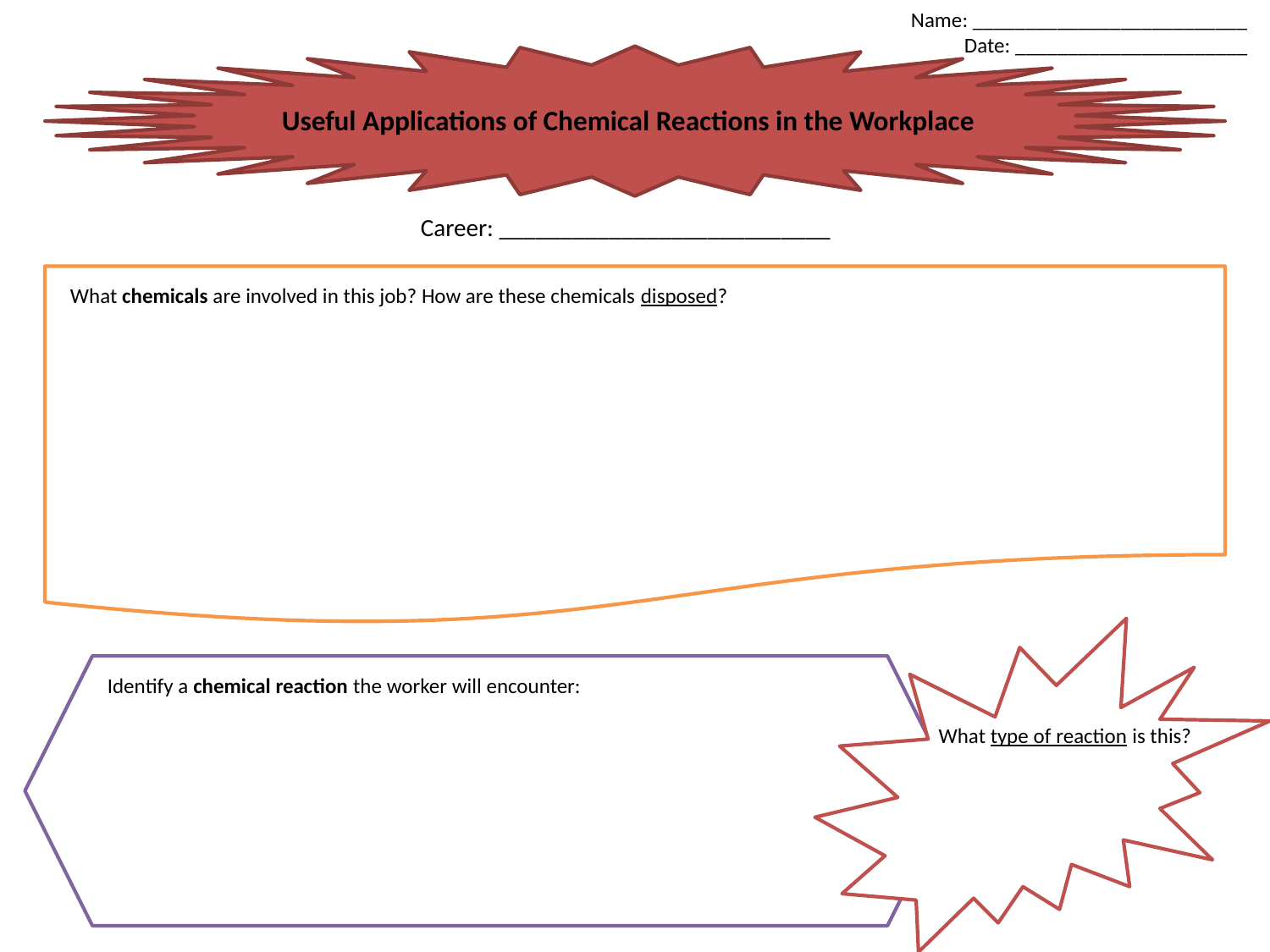

Name: __________________________
           Date: ______________________

Useful Applications of Chemical Reactions in the Workplace
Career: ___________________________

What chemicals are involved in this job? How are these chemicals disposed?

Identify a chemical reaction the worker will encounter:
What type of reaction is this?